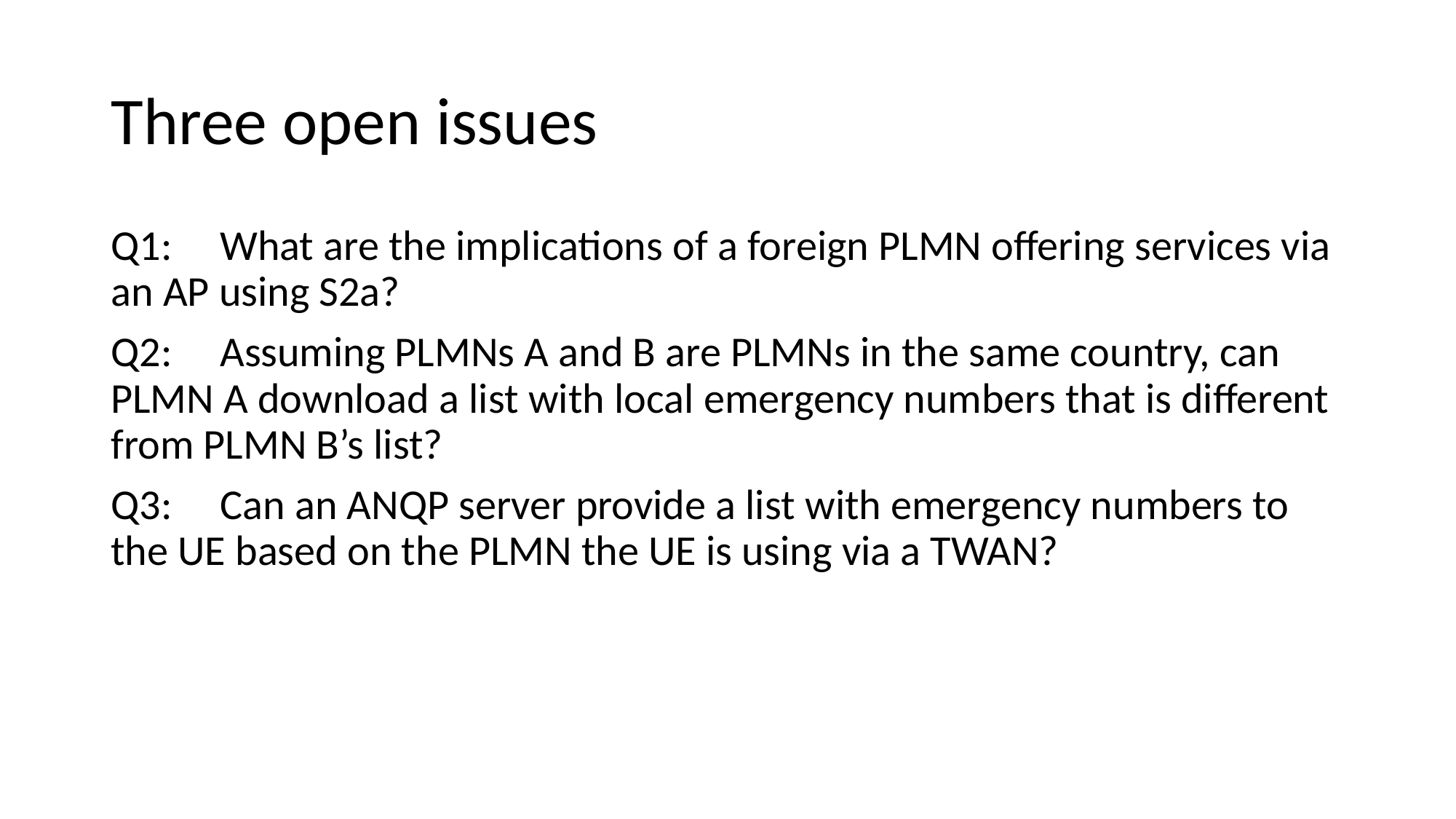

# Three open issues
Q1:	What are the implications of a foreign PLMN offering services via an AP using S2a?
Q2:	Assuming PLMNs A and B are PLMNs in the same country, can PLMN A download a list with local emergency numbers that is different from PLMN B’s list?
Q3:	Can an ANQP server provide a list with emergency numbers to the UE based on the PLMN the UE is using via a TWAN?